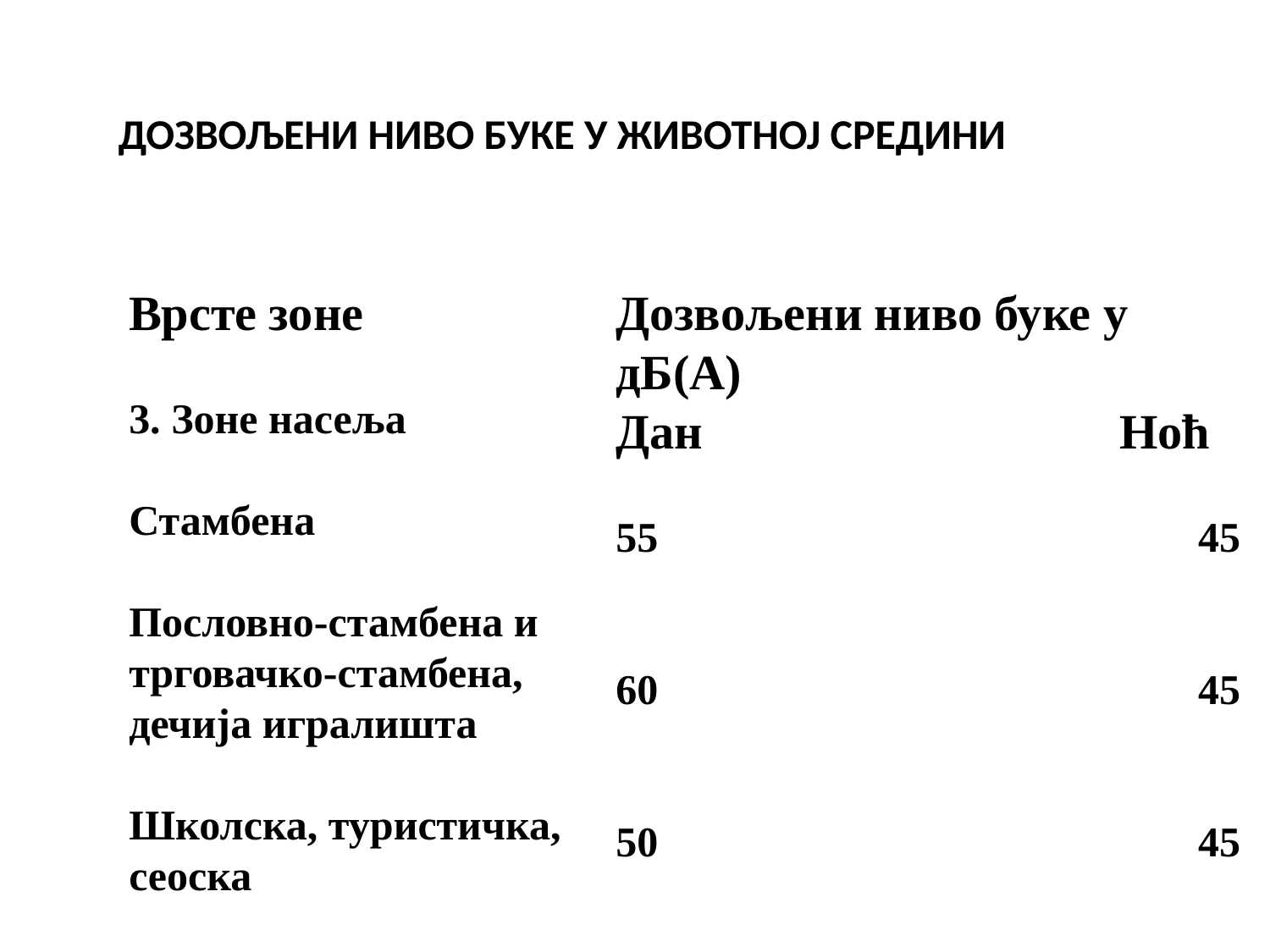

ДОЗВОЉЕНИ НИВО БУКЕ У ЖИВОТНОЈ СРЕДИНИ
Врсте зоне

3. Зоне насеља

Стамбена

Пословно-стамбена и трговачко-стамбена, дечија игралишта

Школска, туристичка, сеоска
Дозвољени ниво буке у дБ(А)
Дан             		          Ноћ

55                                                   45

60                                                   45

50                                                   45